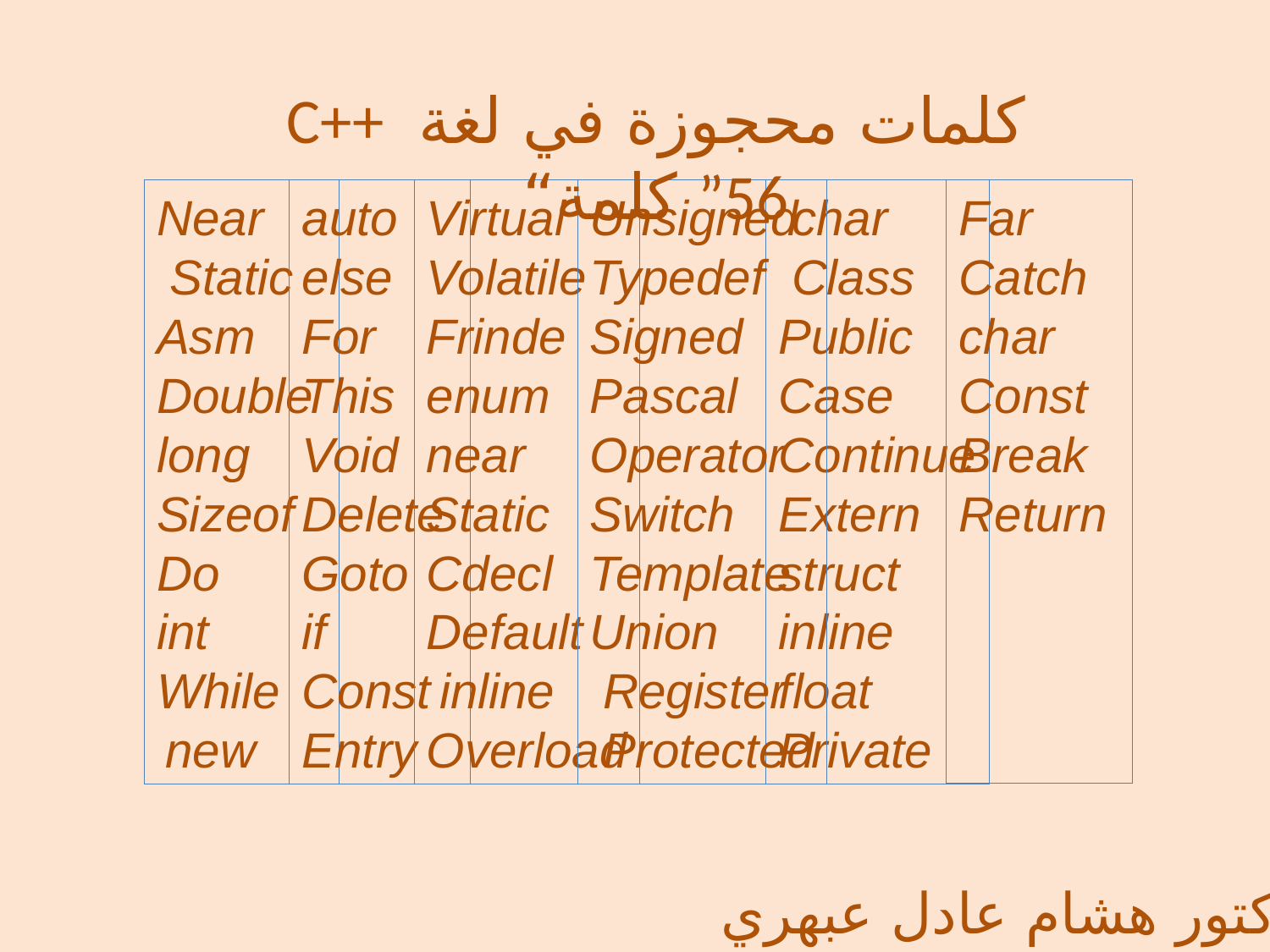

كلمات محجوزة في لغة C++  ”56 كلمة“
Near
 Static
Asm
 Double
 long
 Sizeof
Do
 int
 While
 new
auto
 else
For
 This
 Void
 Delete
 Goto
 if
Const
 Entry
Virtual
 Volatile
 Frinde
 enum
 near
 Static
Cdecl
 Default
 inline
Overload
 Unsigned
 Typedef
Signed
 Pascal
 Operator
 Switch
 Template
 Union
Register
Protected
 char
Class
Public
 Case
Continue
 Extern
 struct
 inline
 float
 Private
Far
 Catch
 char
 Const
Break
 Return

الدكتور هشام عادل عبهري